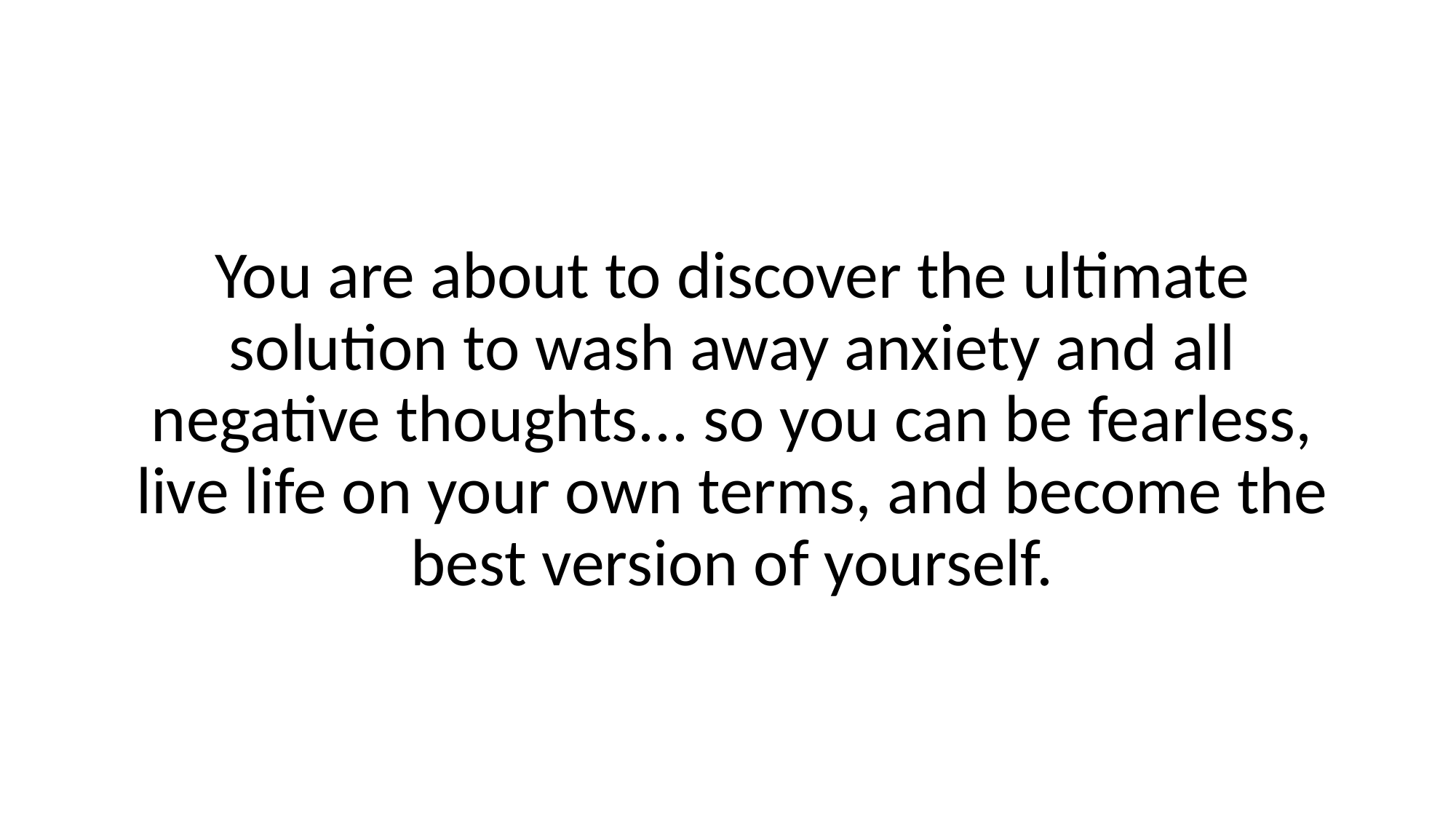

You are about to discover the ultimate solution to wash away anxiety and all negative thoughts... so you can be fearless, live life on your own terms, and become the best version of yourself.